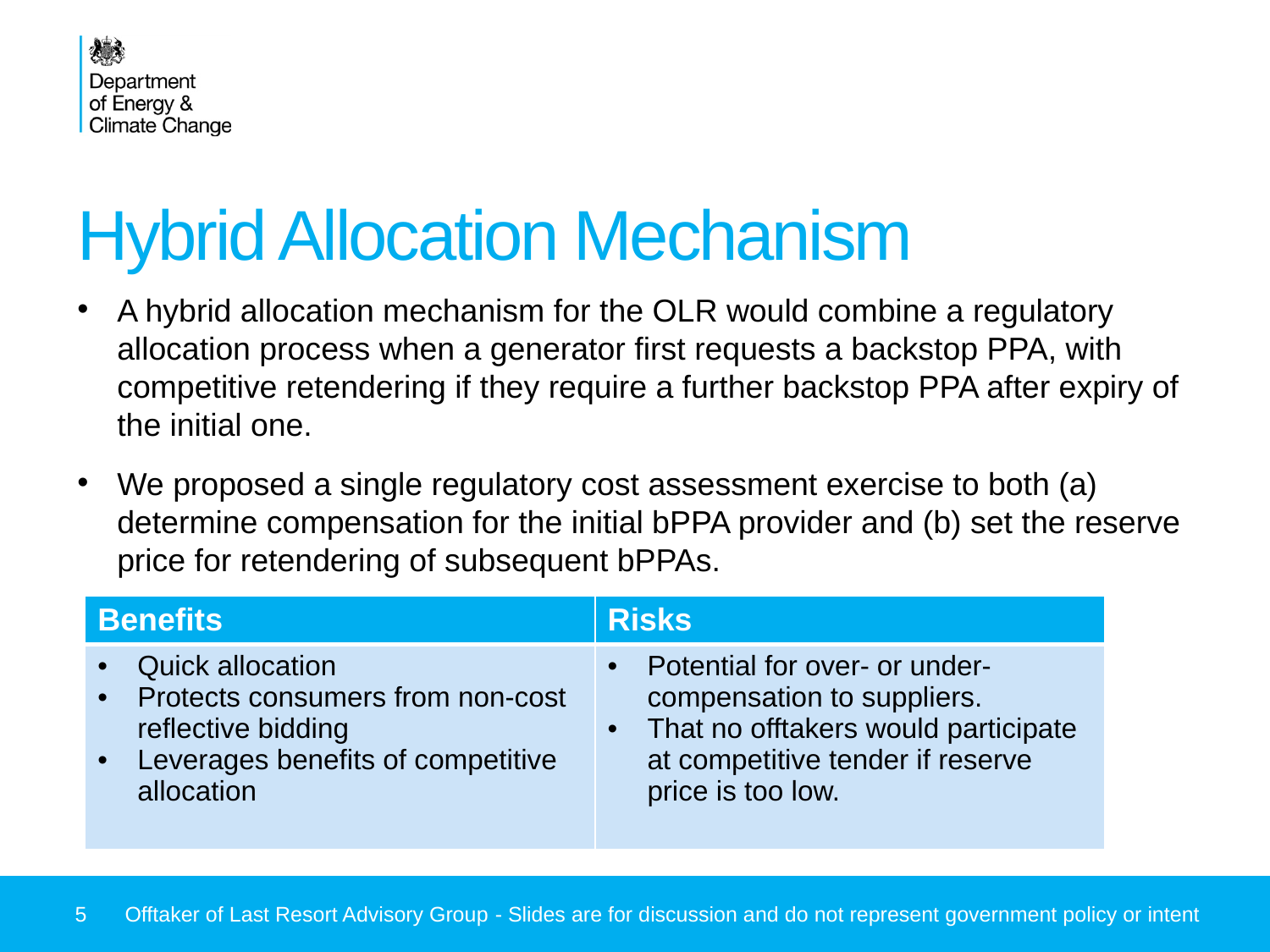

# Hybrid Allocation Mechanism
A hybrid allocation mechanism for the OLR would combine a regulatory allocation process when a generator first requests a backstop PPA, with competitive retendering if they require a further backstop PPA after expiry of the initial one.
We proposed a single regulatory cost assessment exercise to both (a) determine compensation for the initial bPPA provider and (b) set the reserve price for retendering of subsequent bPPAs.
| Benefits | Risks |
| --- | --- |
| Quick allocation Protects consumers from non-cost reflective bidding Leverages benefits of competitive allocation | Potential for over- or under-compensation to suppliers. That no offtakers would participate at competitive tender if reserve price is too low. |
5
Offtaker of Last Resort Advisory Group - Slides are for discussion and do not represent government policy or intent